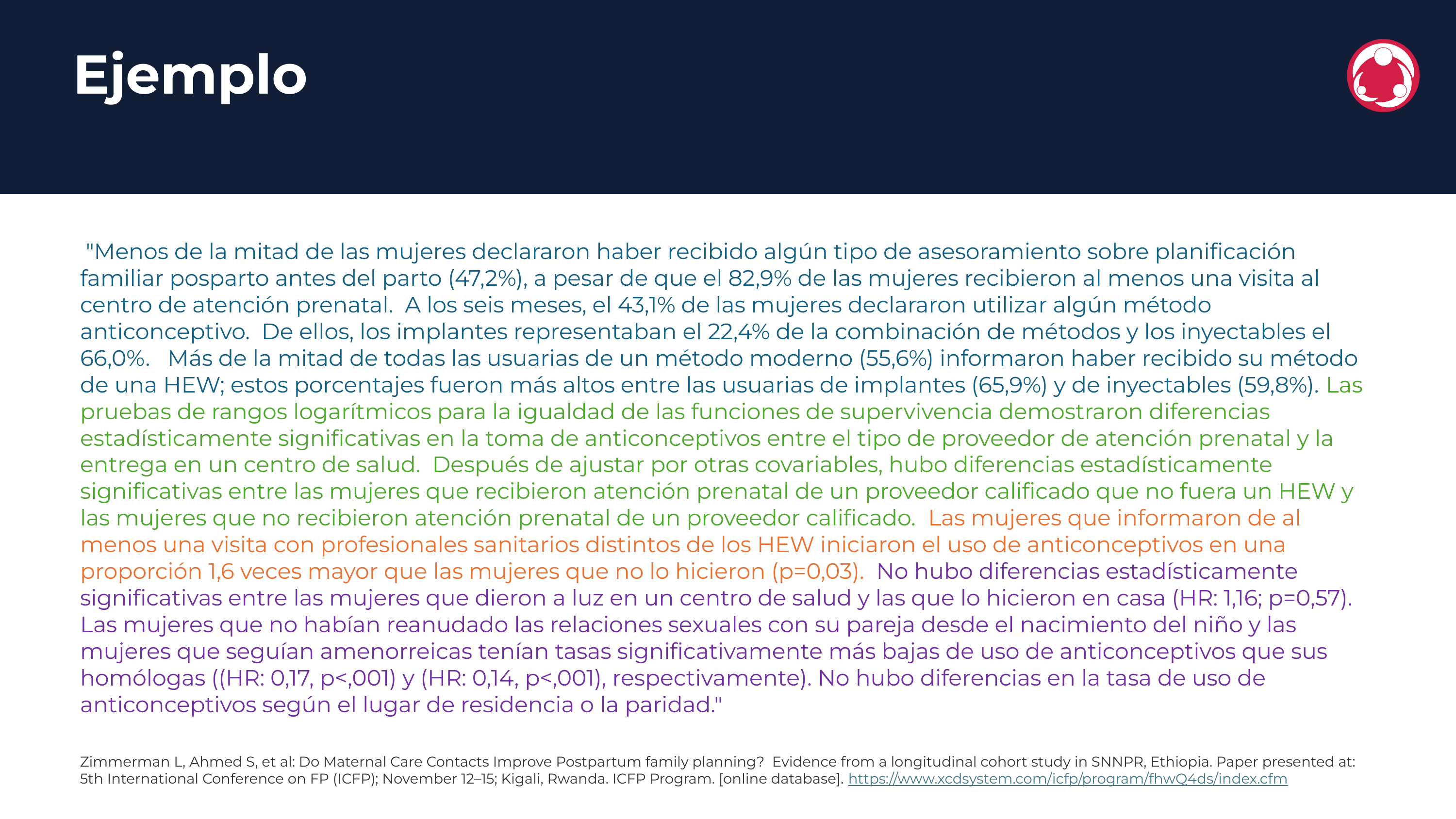

Ejemplo

 "Menos de la mitad de las mujeres declararon haber recibido algún tipo de asesoramiento sobre planificación familiar posparto antes del parto (47,2%), a pesar de que el 82,9% de las mujeres recibieron al menos una visita al centro de atención prenatal.  A los seis meses, el 43,1% de las mujeres declararon utilizar algún método anticonceptivo.  De ellos, los implantes representaban el 22,4% de la combinación de métodos y los inyectables el 66,0%.   Más de la mitad de todas las usuarias de un método moderno (55,6%) informaron haber recibido su método de una HEW; estos porcentajes fueron más altos entre las usuarias de implantes (65,9%) y de inyectables (59,8%). Las pruebas de rangos logarítmicos para la igualdad de las funciones de supervivencia demostraron diferencias estadísticamente significativas en la toma de anticonceptivos entre el tipo de proveedor de atención prenatal y la entrega en un centro de salud.  Después de ajustar por otras covariables, hubo diferencias estadísticamente significativas entre las mujeres que recibieron atención prenatal de un proveedor calificado que no fuera un HEW y las mujeres que no recibieron atención prenatal de un proveedor calificado.  Las mujeres que informaron de al menos una visita con profesionales sanitarios distintos de los HEW iniciaron el uso de anticonceptivos en una proporción 1,6 veces mayor que las mujeres que no lo hicieron (p=0,03).  No hubo diferencias estadísticamente significativas entre las mujeres que dieron a luz en un centro de salud y las que lo hicieron en casa (HR: 1,16; p=0,57). Las mujeres que no habían reanudado las relaciones sexuales con su pareja desde el nacimiento del niño y las mujeres que seguían amenorreicas tenían tasas significativamente más bajas de uso de anticonceptivos que sus homólogas ((HR: 0,17, p<,001) y (HR: 0,14, p<,001), respectivamente). No hubo diferencias en la tasa de uso de anticonceptivos según el lugar de residencia o la paridad."

Zimmerman L, Ahmed S, et al: Do Maternal Care Contacts Improve Postpartum family planning?  Evidence from a longitudinal cohort study in SNNPR, Ethiopia. Paper presented at: 5th International Conference on FP (ICFP); November 12–15; Kigali, Rwanda. ICFP Program. [online database]. https://www.xcdsystem.com/icfp/program/fhwQ4ds/index.cfm